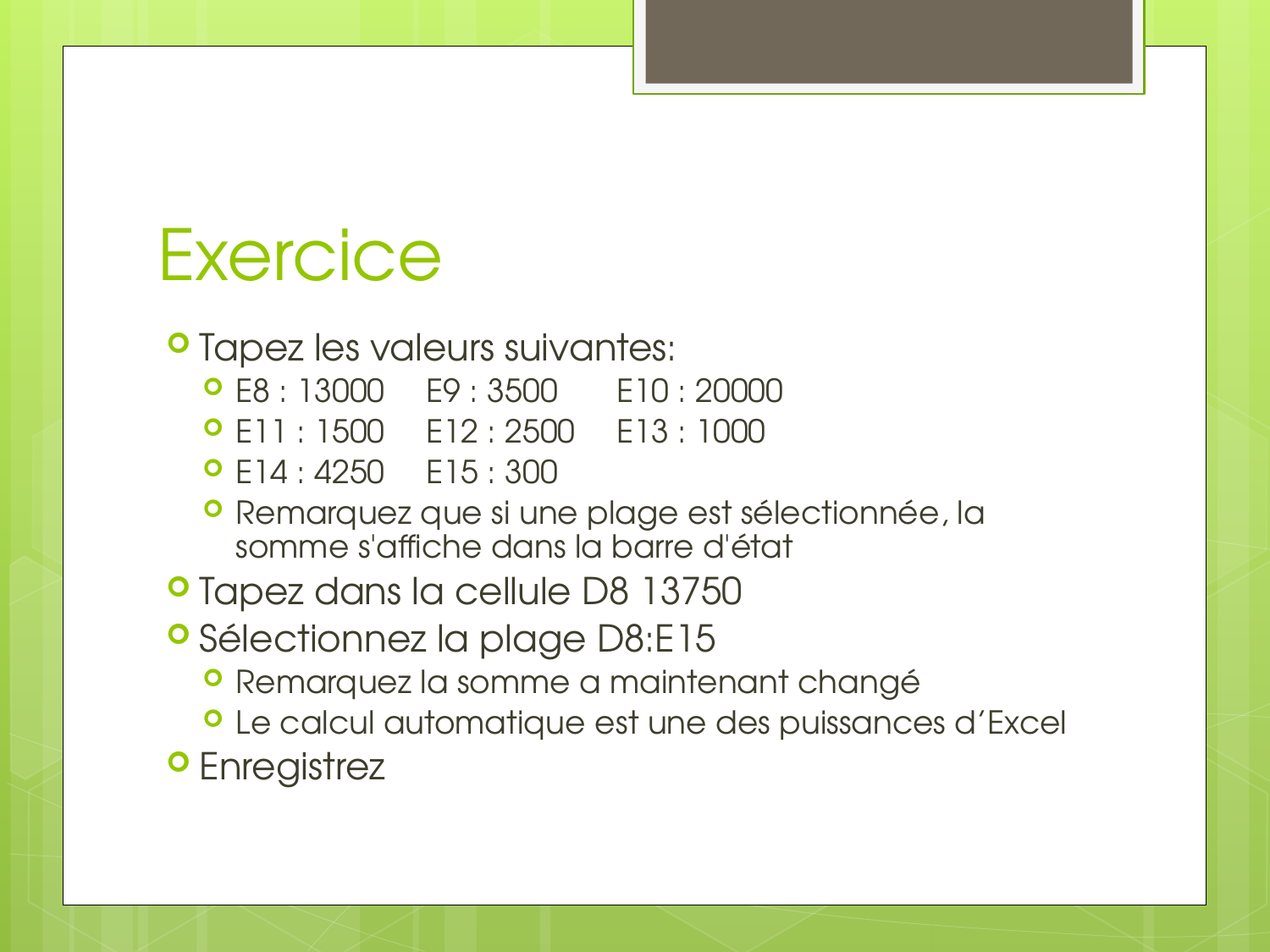

# Exercice
Tapez les valeurs suivantes:
E8 : 13000	E9 : 3500	E10 : 20000
E11 : 1500	E12 : 2500	E13 : 1000
E14 : 4250	E15 : 300
Remarquez que si une plage est sélectionnée, la somme s'affiche dans la barre d'état
Tapez dans la cellule D8 13750
Sélectionnez la plage D8:E15
Remarquez la somme a maintenant changé
Le calcul automatique est une des puissances d’Excel
Enregistrez